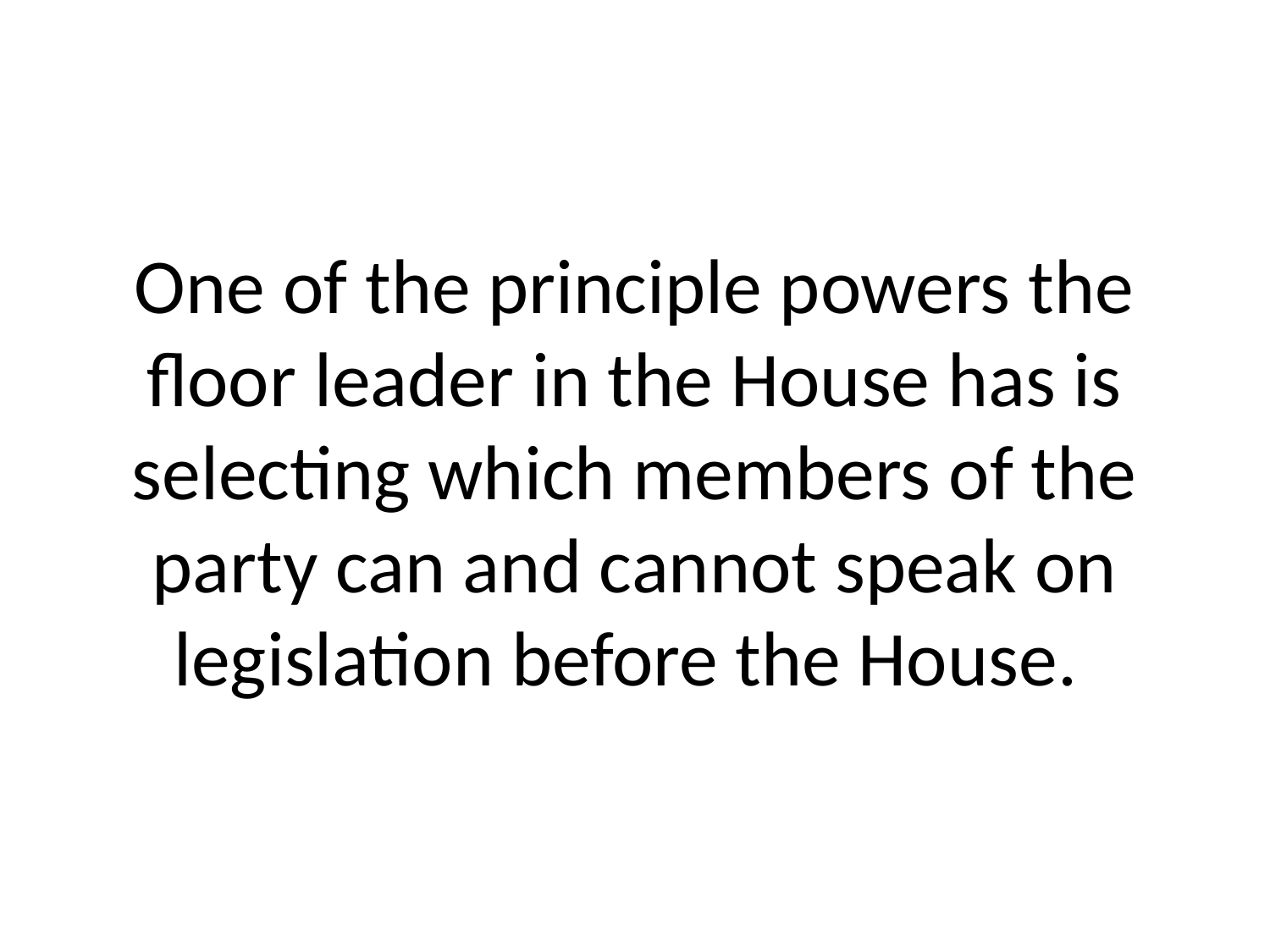

# One of the principle powers the floor leader in the House has is selecting which members of the party can and cannot speak on legislation before the House.